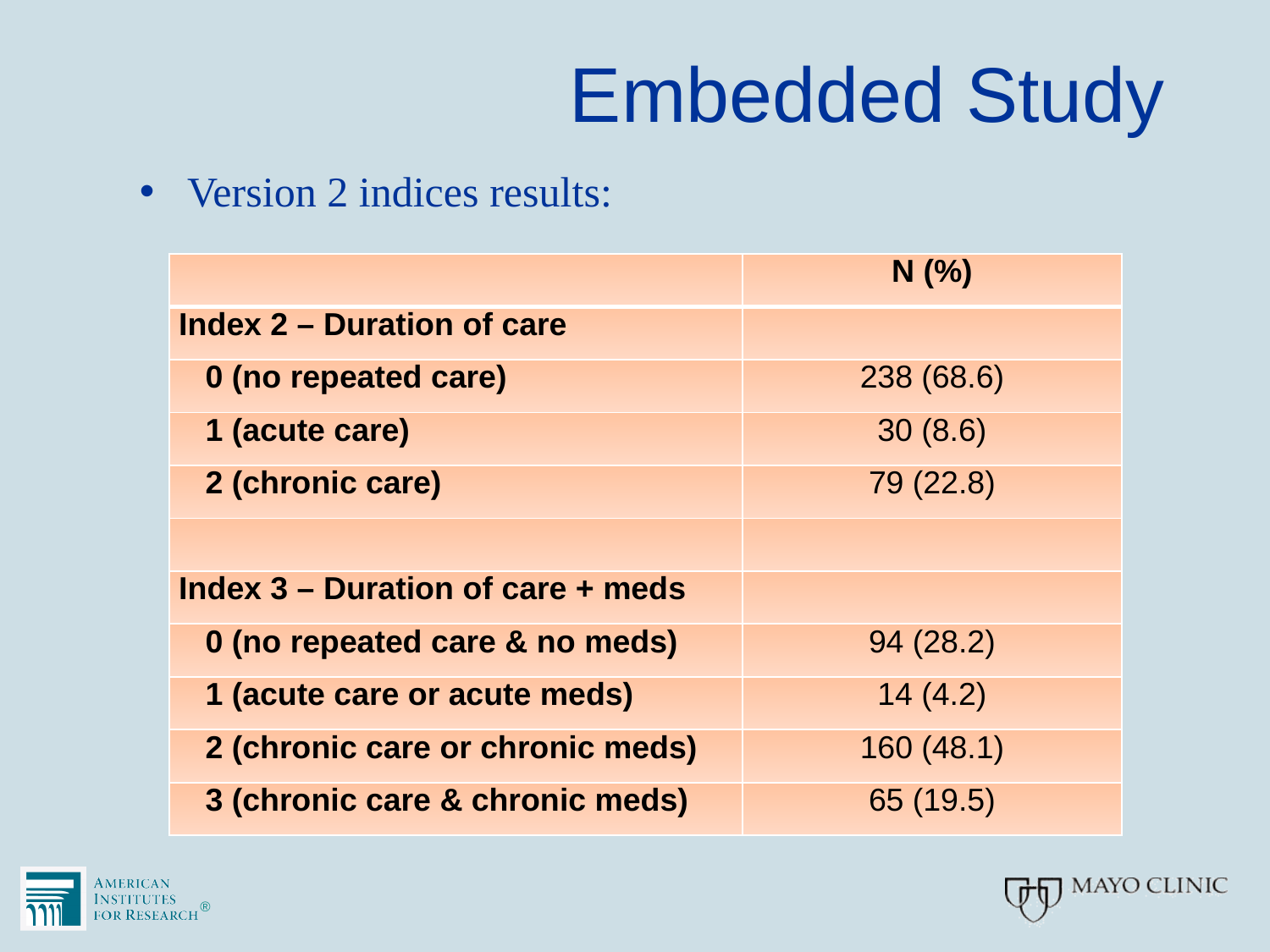

# Embedded Study
Version 2 indices results:
|  | N (%) |
| --- | --- |
| Index 2 – Duration of care |  |
| 0 (no repeated care) | 238 (68.6) |
| 1 (acute care) | 30 (8.6) |
| 2 (chronic care) | 79 (22.8) |
|  |  |
| Index 3 – Duration of care + meds |  |
| 0 (no repeated care & no meds) | 94 (28.2) |
| 1 (acute care or acute meds) | 14 (4.2) |
| 2 (chronic care or chronic meds) | 160 (48.1) |
| 3 (chronic care & chronic meds) | 65 (19.5) |